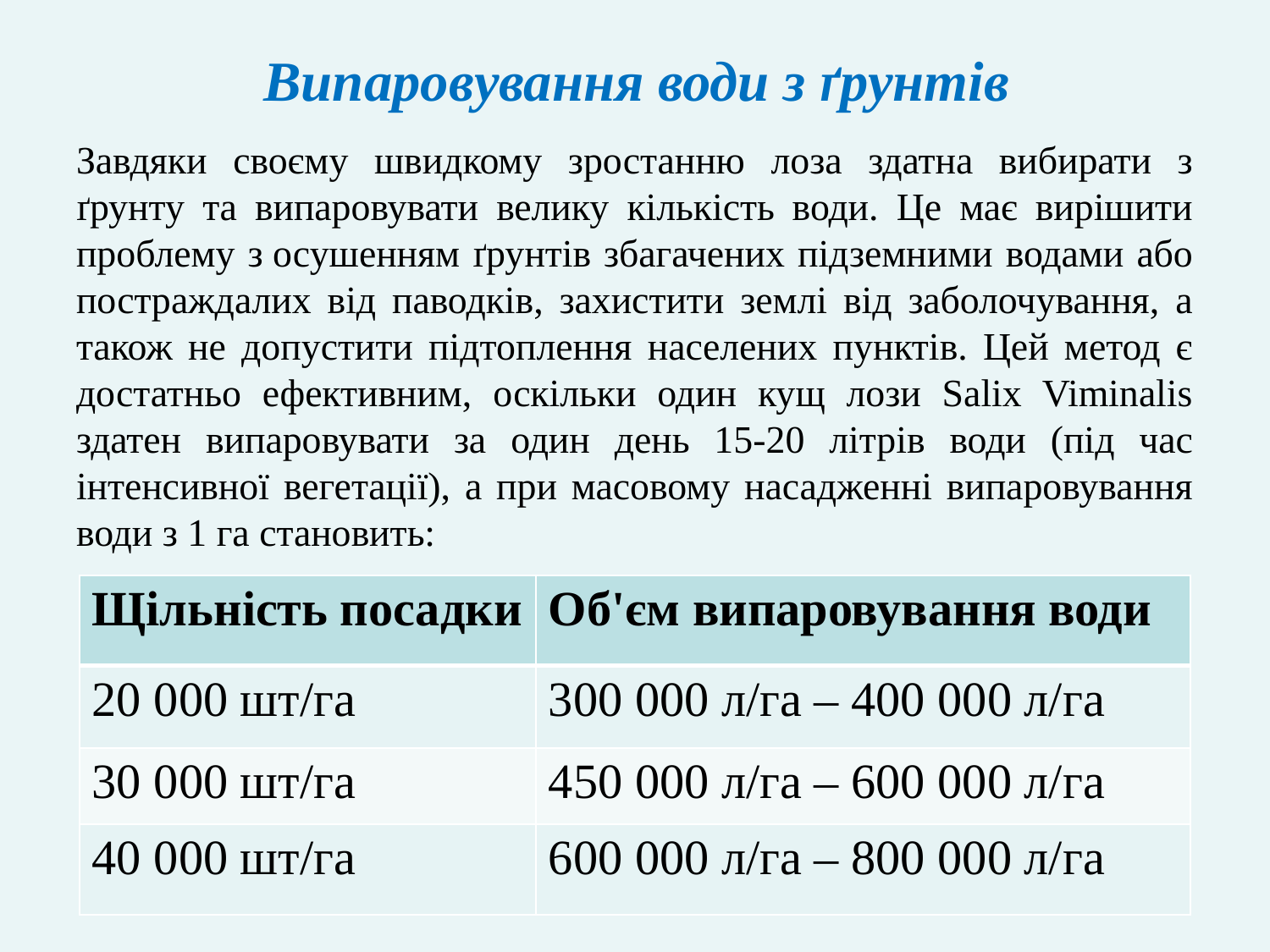

# Випаровування води з ґрунтів
Завдяки своєму швидкому зростанню лоза здатна вибирати з ґрунту та випаровувати велику кількість води. Це має вирішити проблему з осушенням ґрунтів збагачених підземними водами або постраждалих від паводків, захистити землі від заболочування, а також не допустити підтоплення населених пунктів. Цей метод є достатньо ефективним, оскільки один кущ лози Salix Viminalis здатен випаровувати за один день 15-20 літрів води (під час інтенсивної вегетації), а при масовому насадженні випаровування води з 1 га становить:

| Щільність посадки | Об'єм випаровування води |
| --- | --- |
| 20 000 шт/га | 300 000 л/га – 400 000 л/га |
| 30 000 шт/га | 450 000 л/га – 600 000 л/га |
| 40 000 шт/га | 600 000 л/га – 800 000 л/га |